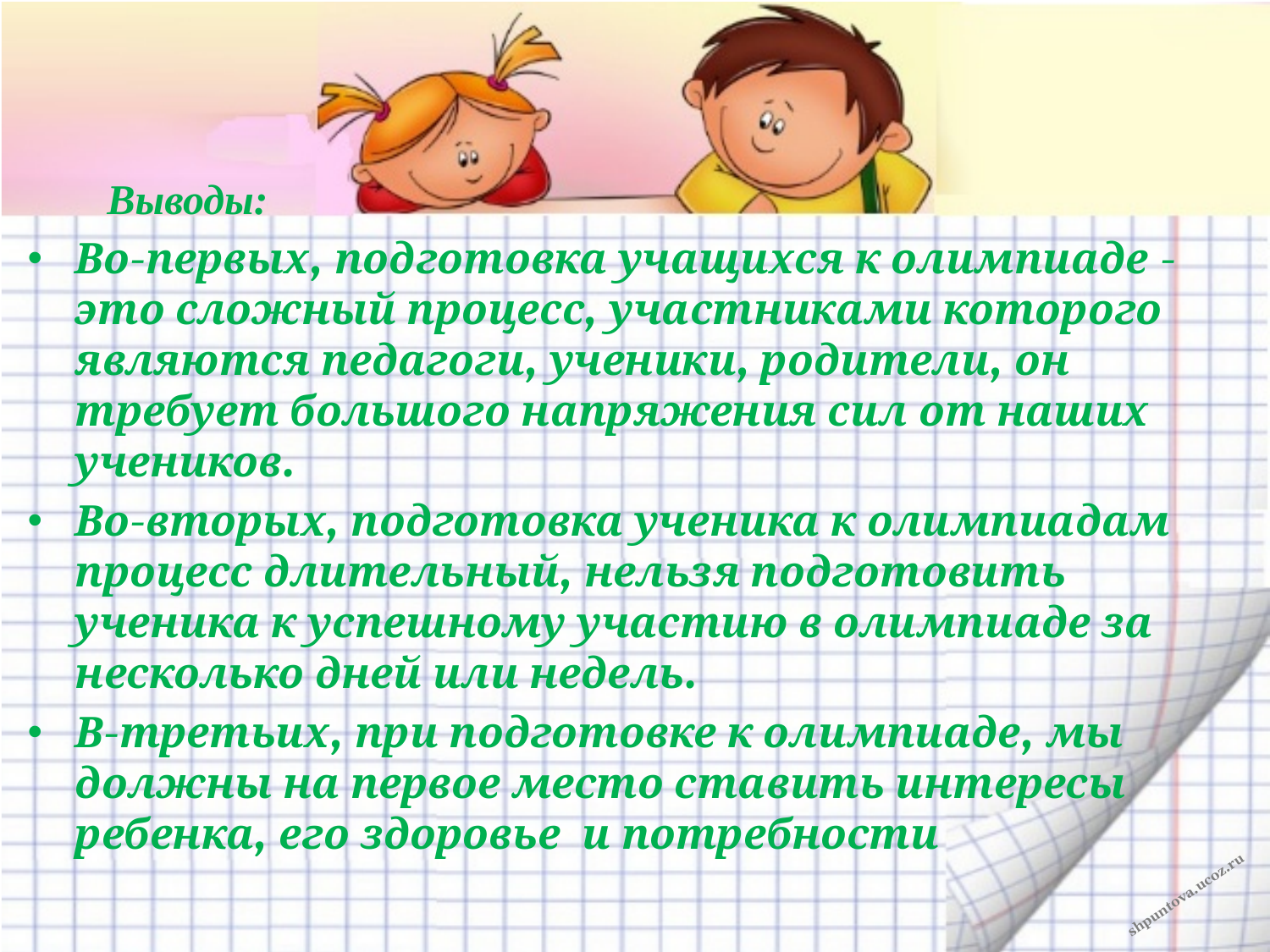

Выводы:
Во-первых, подготовка учащихся к олимпиаде - это сложный процесс, участниками которого являются педагоги, ученики, родители, он требует большого напряжения сил от наших учеников.
Во-вторых, подготовка ученика к олимпиадам процесс длительный, нельзя подготовить ученика к успешному участию в олимпиаде за несколько дней или недель.
В-третьих, при подготовке к олимпиаде, мы должны на первое место ставить интересы ребенка, его здоровье  и потребности